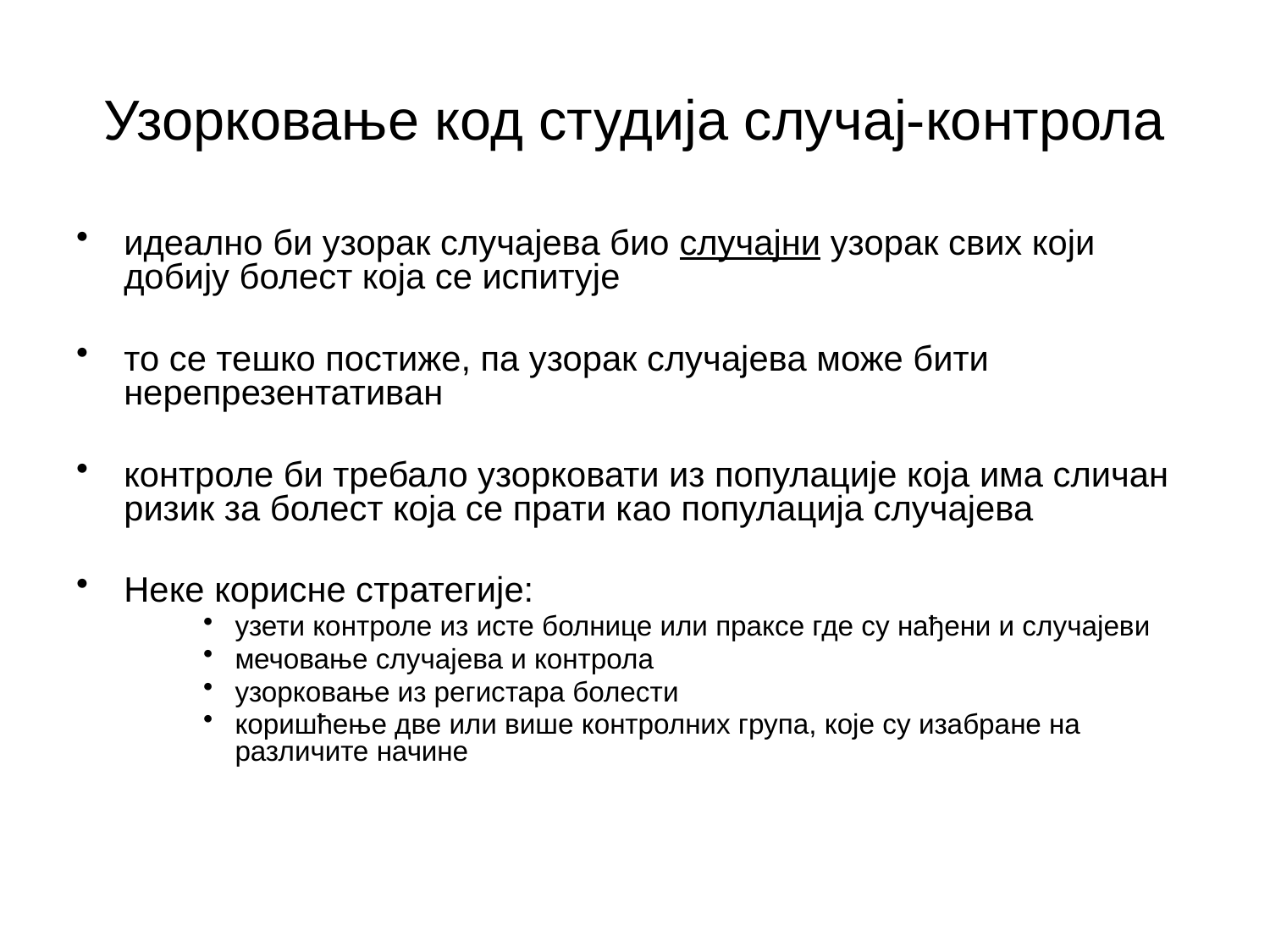

Узорковање код студија случај-контрола
идеално би узорак случајева био случајни узорак свих који добију болест која се испитује

то се тешко постиже, па узорак случајева може бити нерепрезентативан

контроле би требало узорковати из популације која има сличан ризик за болест која се прати као популација случајева

Неке корисне стратегије:
узети контроле из исте болнице или праксе где су нађени и случајеви
мечовање случајева и контрола
узорковање из регистара болести
коришћење две или више контролних група, које су изабране на различите начине